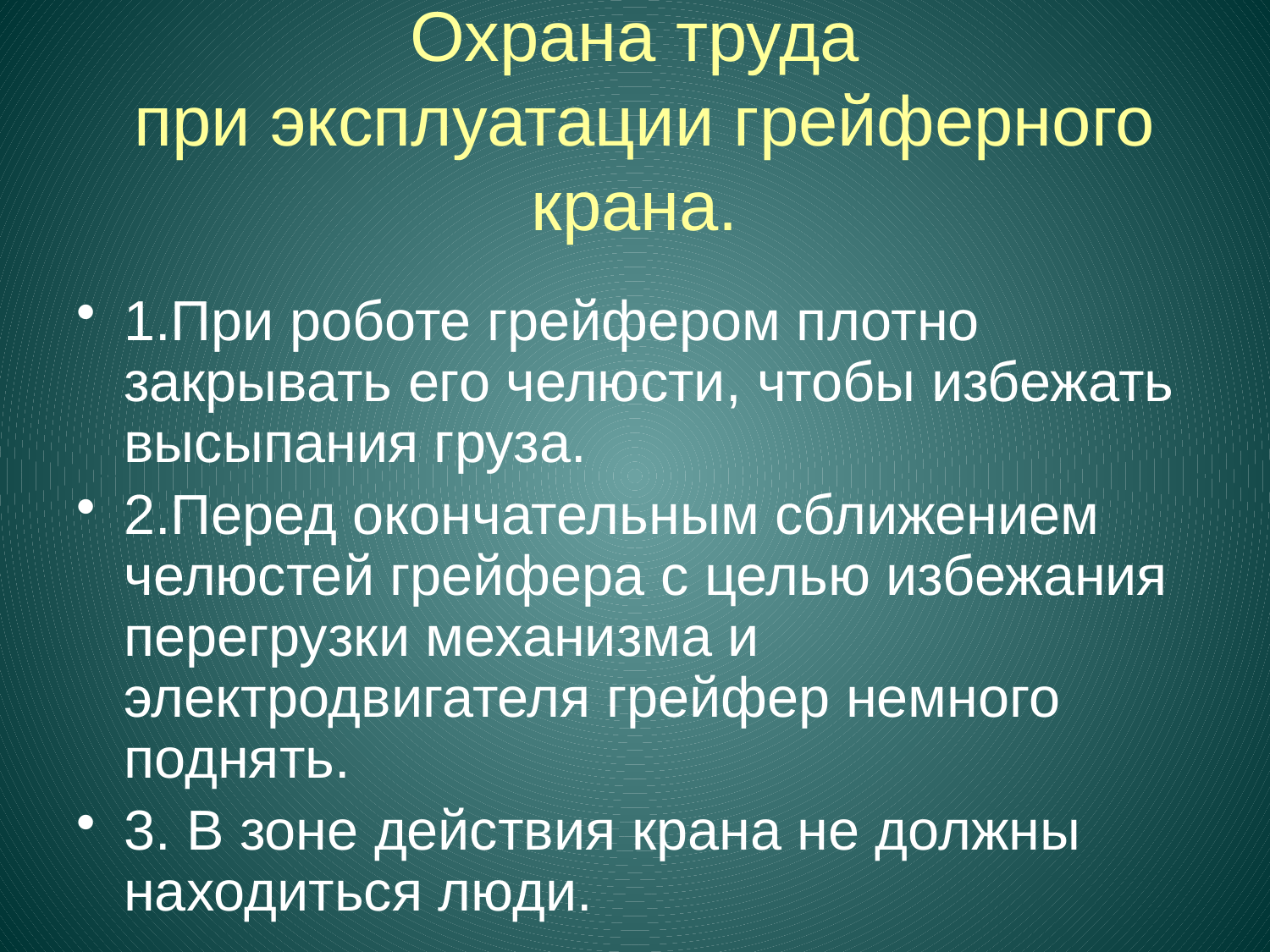

# Охрана труда при эксплуатации грейферного крана.
1.При роботе грейфером плотно закрывать его челюсти, чтобы избежать высыпания груза.
2.Перед окончательным сближением челюстей грейфера с целью избежания перегрузки механизма и электродвигателя грейфер немного поднять.
3. В зоне действия крана не должны находиться люди.